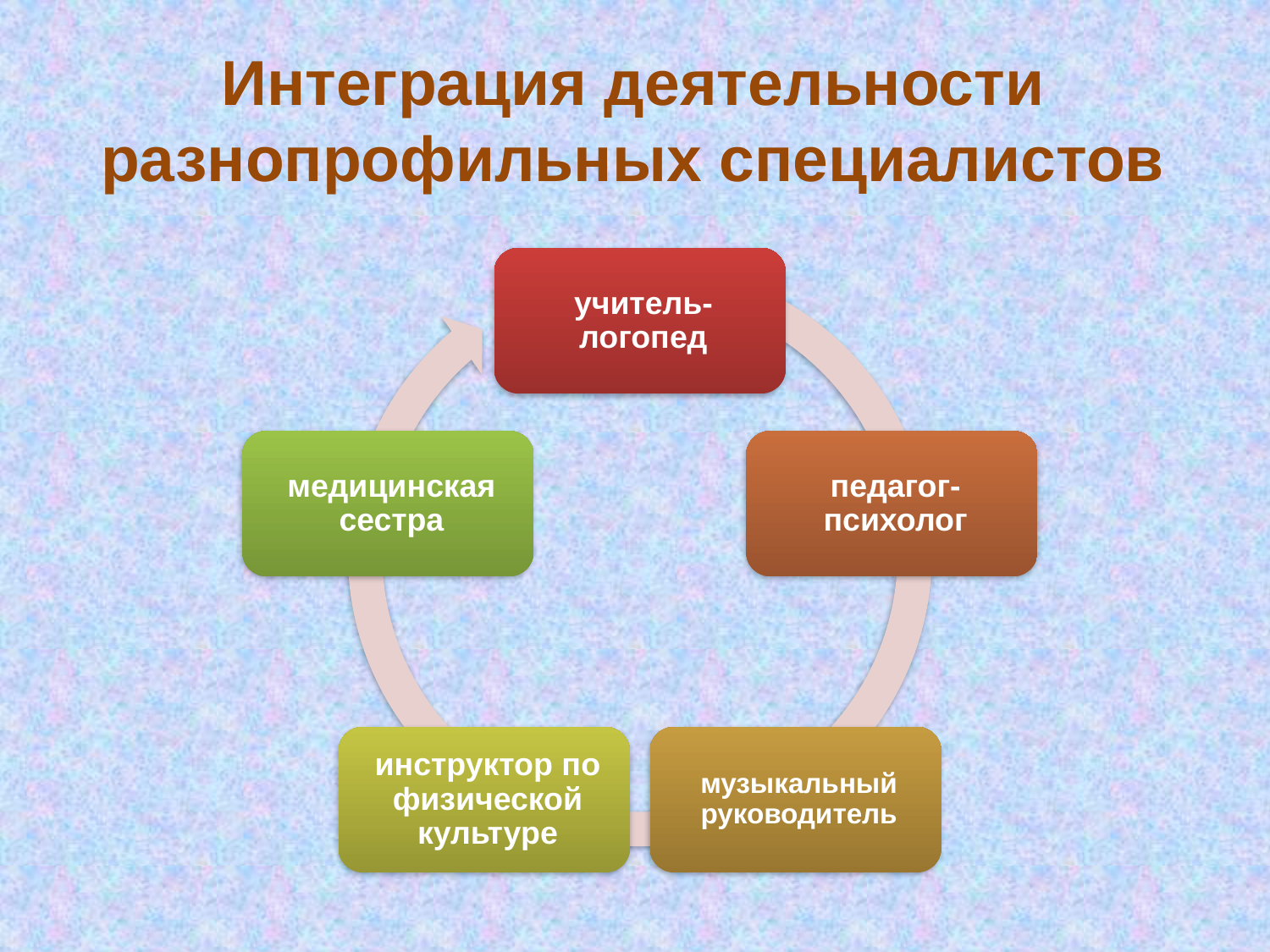

# Интеграция деятельности разнопрофильных специалистов
учитель-логопед
педагог-психолог
музыкальный руководитель
инструктор по физической культуре
медицинская сестра